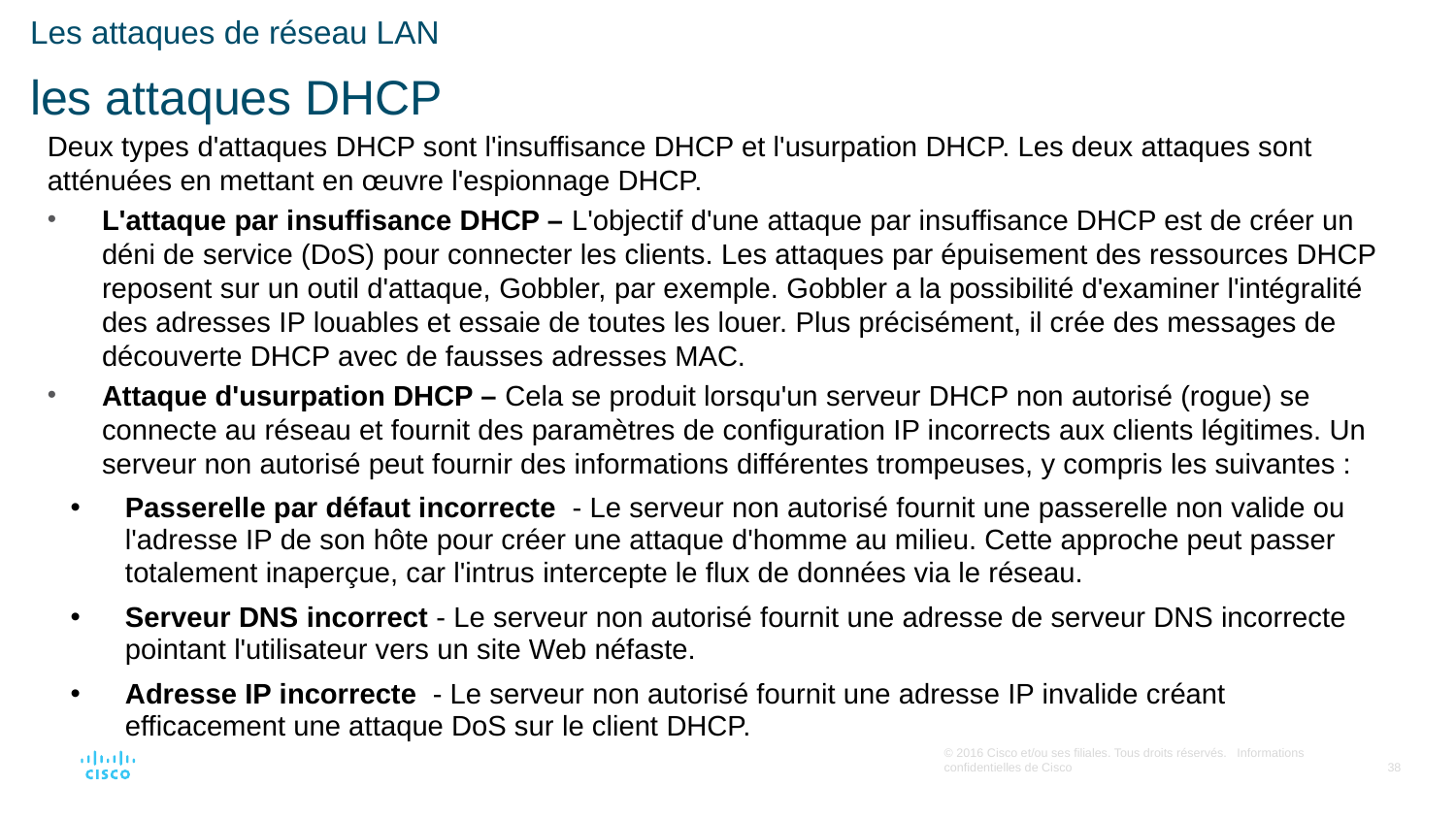

# Les attaques de réseau LAN les attaques DHCP
Deux types d'attaques DHCP sont l'insuffisance DHCP et l'usurpation DHCP. Les deux attaques sont atténuées en mettant en œuvre l'espionnage DHCP.
L'attaque par insuffisance DHCP – L'objectif d'une attaque par insuffisance DHCP est de créer un déni de service (DoS) pour connecter les clients. Les attaques par épuisement des ressources DHCP reposent sur un outil d'attaque, Gobbler, par exemple. Gobbler a la possibilité d'examiner l'intégralité des adresses IP louables et essaie de toutes les louer. Plus précisément, il crée des messages de découverte DHCP avec de fausses adresses MAC.
Attaque d'usurpation DHCP – Cela se produit lorsqu'un serveur DHCP non autorisé (rogue) se connecte au réseau et fournit des paramètres de configuration IP incorrects aux clients légitimes. Un serveur non autorisé peut fournir des informations différentes trompeuses, y compris les suivantes :
Passerelle par défaut incorrecte  - Le serveur non autorisé fournit une passerelle non valide ou l'adresse IP de son hôte pour créer une attaque d'homme au milieu. Cette approche peut passer totalement inaperçue, car l'intrus intercepte le flux de données via le réseau.
Serveur DNS incorrect - Le serveur non autorisé fournit une adresse de serveur DNS incorrecte pointant l'utilisateur vers un site Web néfaste.
Adresse IP incorrecte  - Le serveur non autorisé fournit une adresse IP invalide créant efficacement une attaque DoS sur le client DHCP.